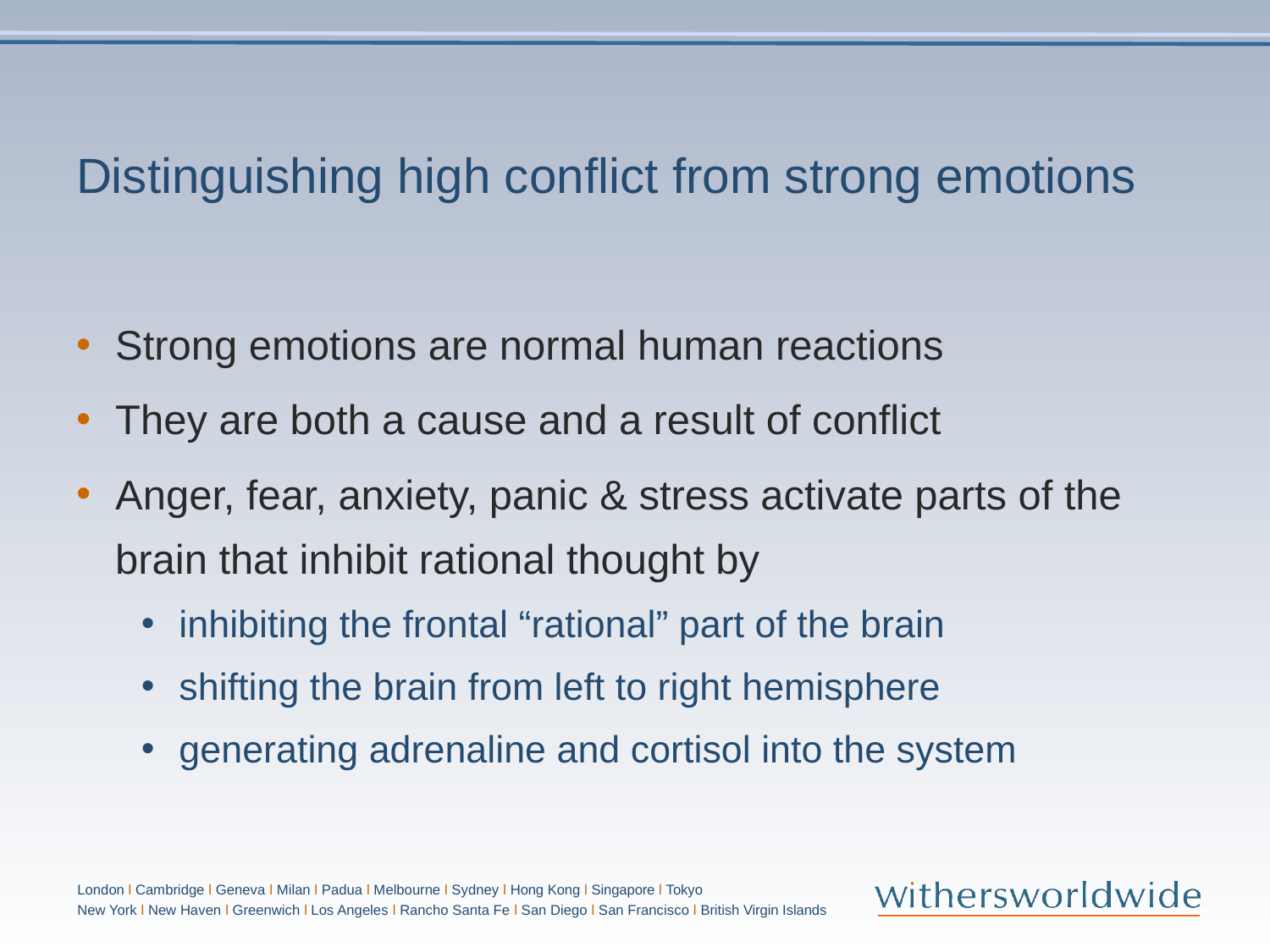

# Distinguishing high conflict from strong emotions
Strong emotions are normal human reactions
They are both a cause and a result of conflict
Anger, fear, anxiety, panic & stress activate parts of the brain that inhibit rational thought by
inhibiting the frontal “rational” part of the brain
shifting the brain from left to right hemisphere
generating adrenaline and cortisol into the system